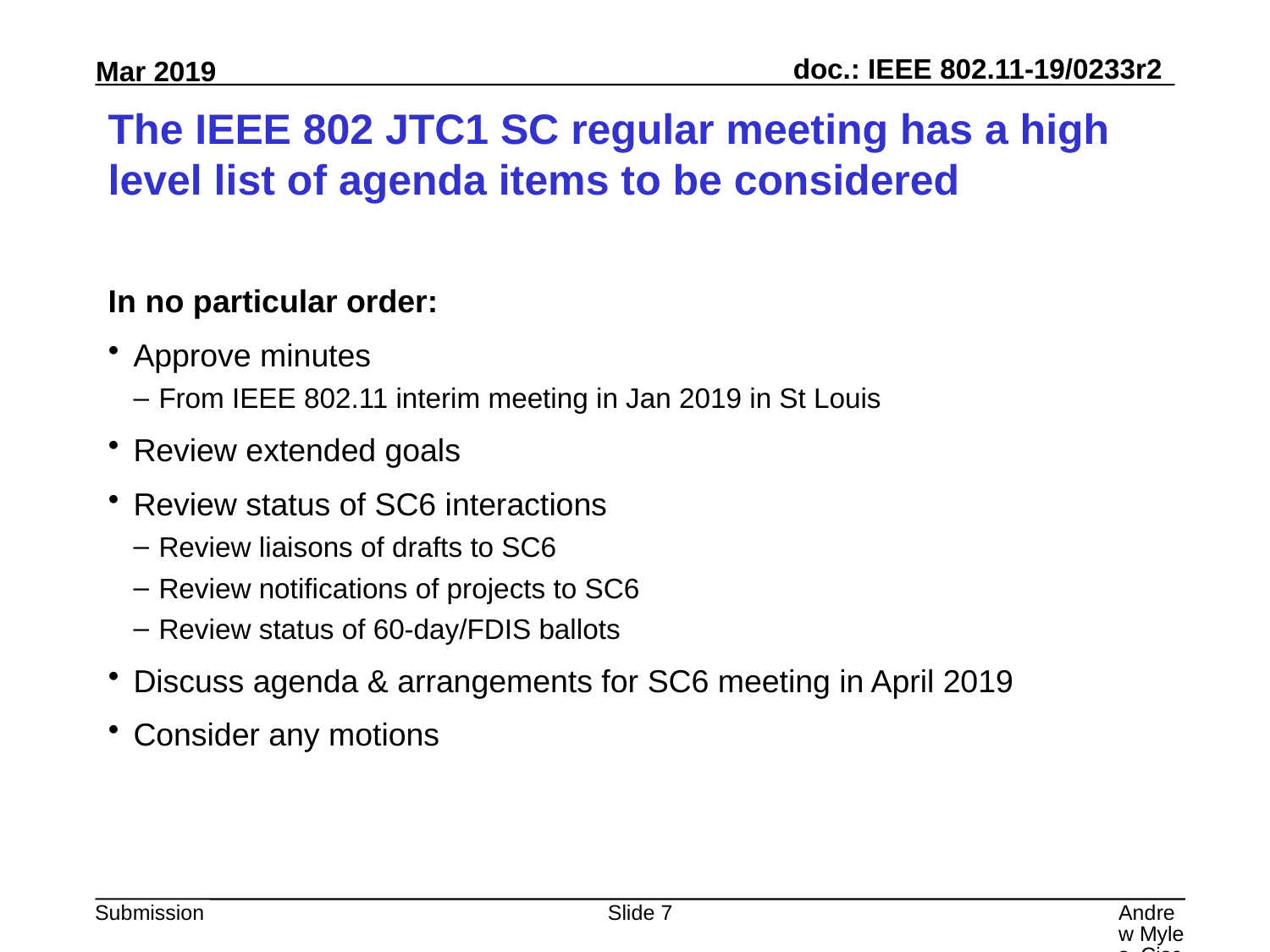

# The IEEE 802 JTC1 SC regular meeting has a high level list of agenda items to be considered
In no particular order:
Approve minutes
From IEEE 802.11 interim meeting in Jan 2019 in St Louis
Review extended goals
Review status of SC6 interactions
Review liaisons of drafts to SC6
Review notifications of projects to SC6
Review status of 60-day/FDIS ballots
Discuss agenda & arrangements for SC6 meeting in April 2019
Consider any motions

Slide 7
Andrew Myles, Cisco